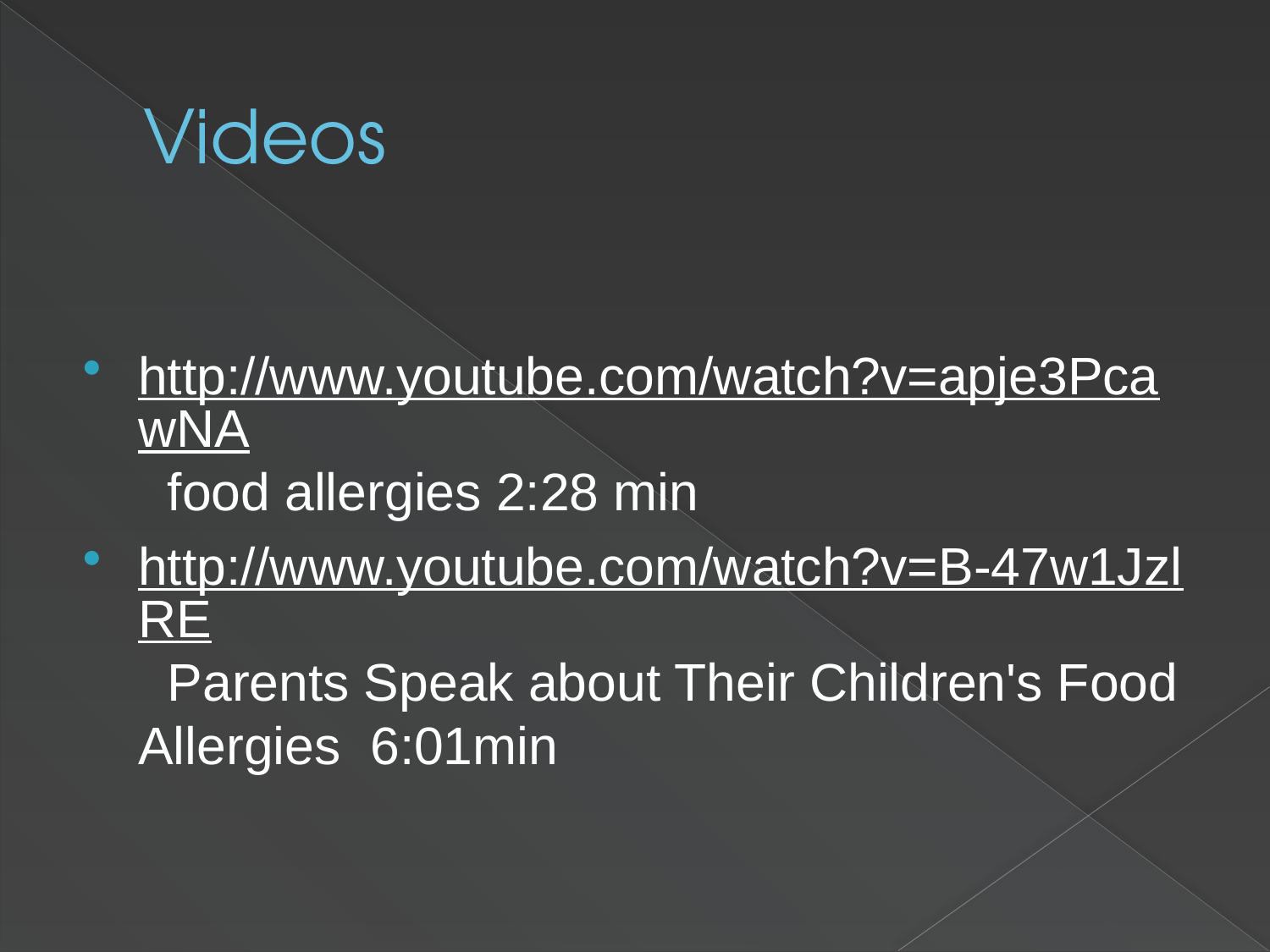

# Videos

http://www.youtube.com/watch?v=apje3PcawNA  food allergies 2:28 min
http://www.youtube.com/watch?v=B-47w1JzlRE  Parents Speak about Their Children's Food Allergies  6:01min